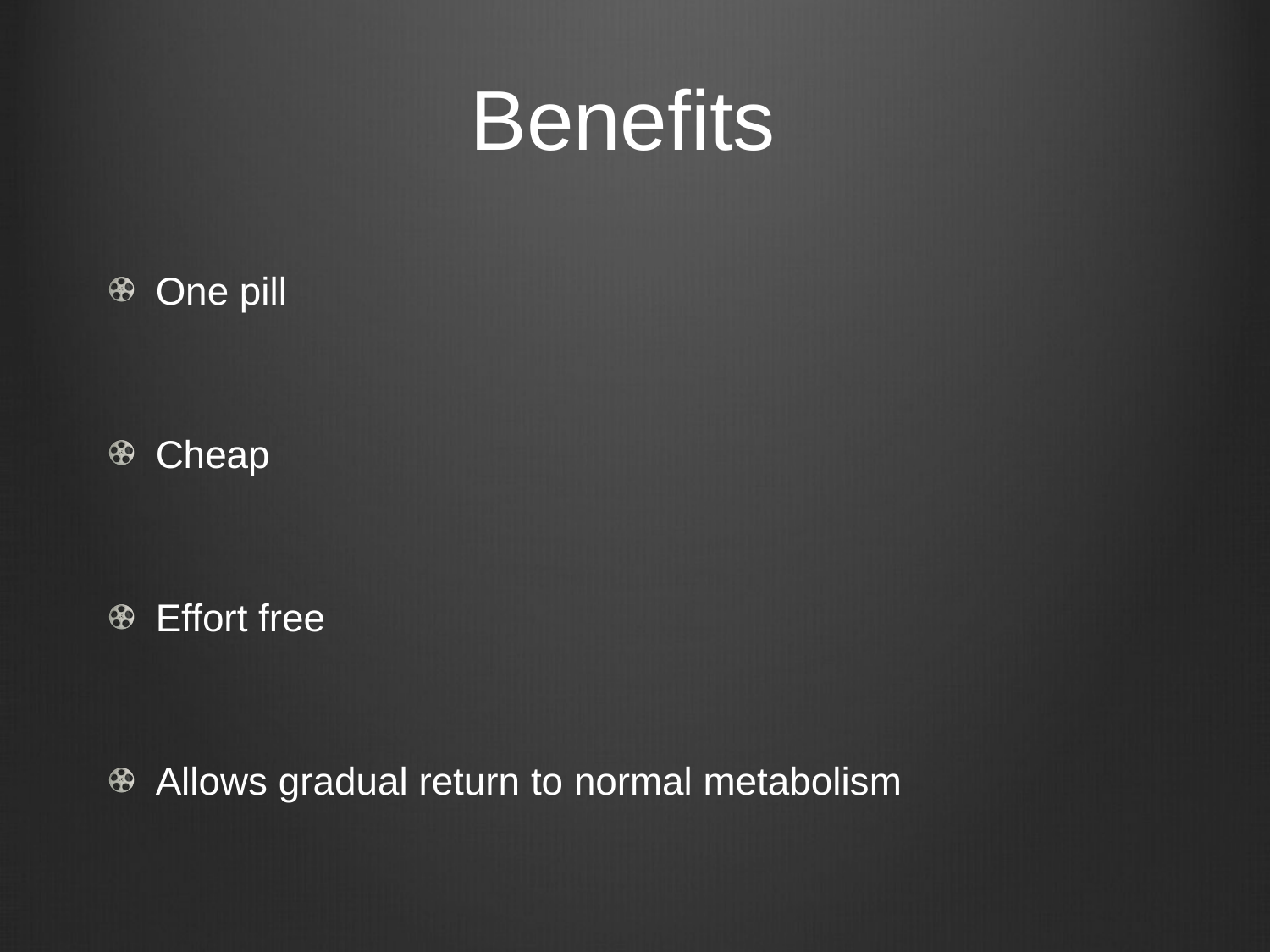

# Benefits
One pill

Cheap

Effort free

Allows gradual return to normal metabolism